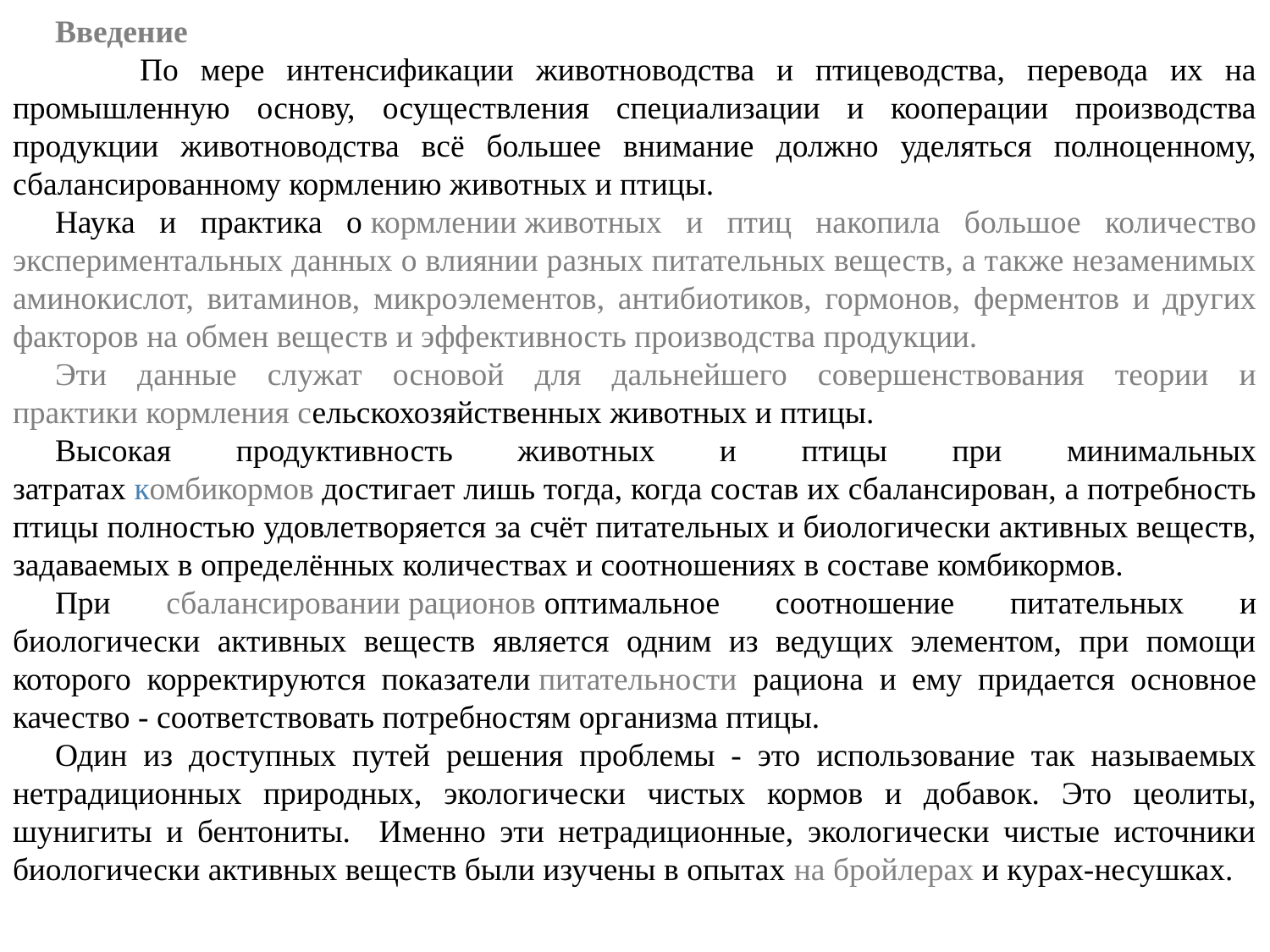

Введение
	По мере интенсификации животноводства и птицеводства, перевода их на промышленную основу, осуществления специализации и кооперации производства продукции животноводства всё большее внимание должно уделяться полноценному, сбалансированному кормлению животных и птицы.
Наука и практика о кормлении животных и птиц накопила большое количество экспериментальных данных о влиянии разных питательных веществ, а также незаменимых аминокислот, витаминов, микроэлементов, антибиотиков, гормонов, ферментов и других факторов на обмен веществ и эффективность производства продукции.
Эти данные служат основой для дальнейшего совершенствования теории и практики кормления сельскохозяйственных животных и птицы.
Высокая продуктивность животных и птицы при минимальных затратах комбикормов достигает лишь тогда, когда состав их сбалансирован, а потребность птицы полностью удовлетворяется за счёт питательных и биологически активных веществ, задаваемых в определённых количествах и соотношениях в составе комбикормов.
При сбалансировании рационов оптимальное соотношение питательных и биологически активных веществ является одним из ведущих элементом, при помощи которого корректируются показатели питательности рациона и ему придается основное качество - соответствовать потребностям организма птицы.
Один из доступных путей решения проблемы - это использование так называемых нетрадиционных природных, экологически чистых кормов и добавок. Это цеолиты, шунигиты и бентониты.  Именно эти нетрадиционные, экологически чистые источники биологически активных веществ были изучены в опытах на бройлерах и курах-несушках.